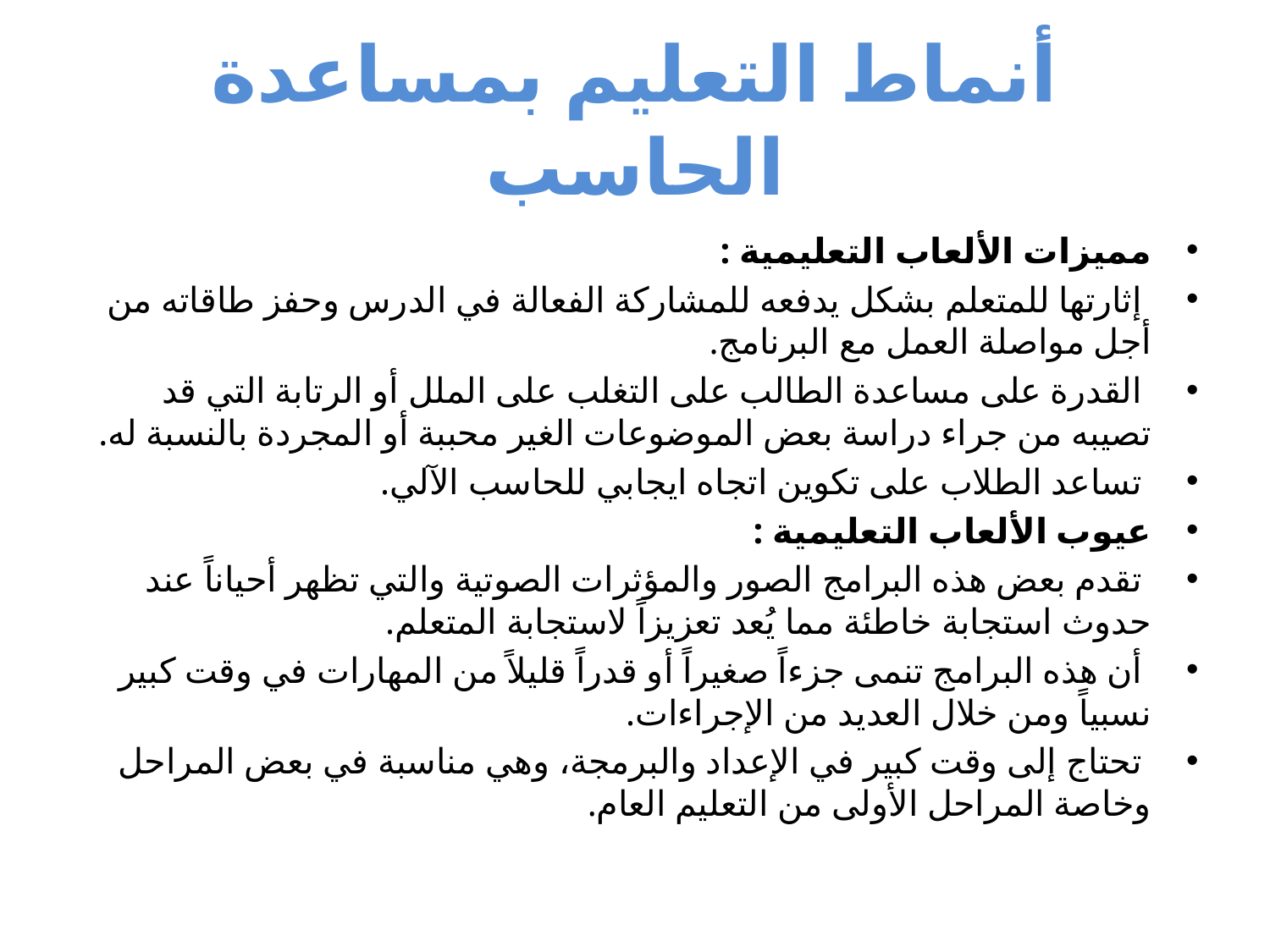

# أنماط التعليم بمساعدة الحاسب
مميزات الألعاب التعليمية :
 إثارتها للمتعلم بشكل يدفعه للمشاركة الفعالة في الدرس وحفز طاقاته من أجل مواصلة العمل مع البرنامج.
 القدرة على مساعدة الطالب على التغلب على الملل أو الرتابة التي قد تصيبه من جراء دراسة بعض الموضوعات الغير محببة أو المجردة بالنسبة له.
 تساعد الطلاب على تكوين اتجاه ايجابي للحاسب الآلي.
عيوب الألعاب التعليمية :
 تقدم بعض هذه البرامج الصور والمؤثرات الصوتية والتي تظهر أحياناً عند حدوث استجابة خاطئة مما يُعد تعزيزاً لاستجابة المتعلم.
 أن هذه البرامج تنمى جزءاً صغيراً أو قدراً قليلاً من المهارات في وقت كبير نسبياً ومن خلال العديد من الإجراءات.
 تحتاج إلى وقت كبير في الإعداد والبرمجة، وهي مناسبة في بعض المراحل وخاصة المراحل الأولى من التعليم العام.